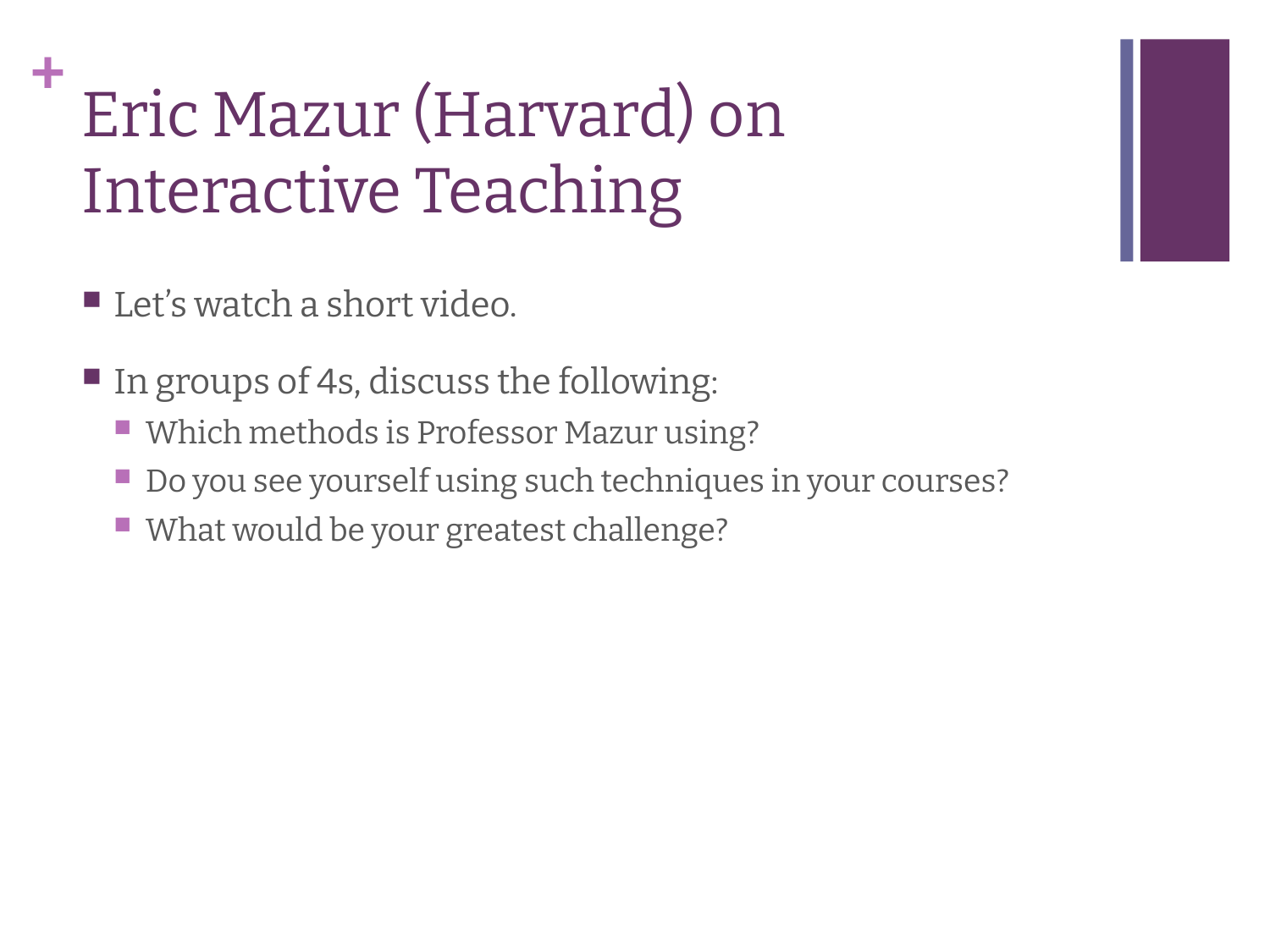

# Eric Mazur (Harvard) on Interactive Teaching
Let’s watch a short video.
In groups of 4s, discuss the following:
Which methods is Professor Mazur using?
Do you see yourself using such techniques in your courses?
What would be your greatest challenge?